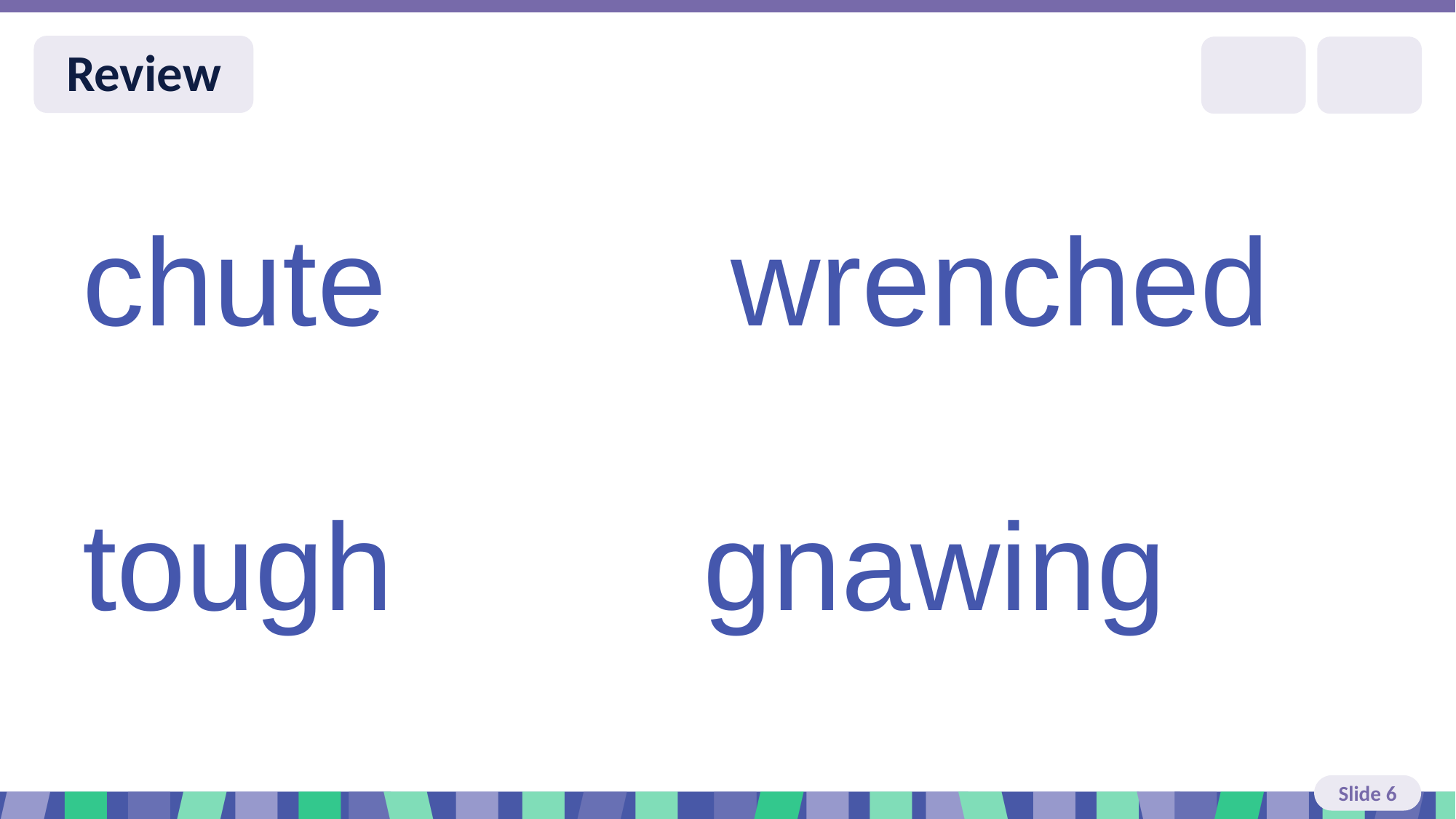

Slide 6 Review You do
chute          wrenched
tough         gnawing